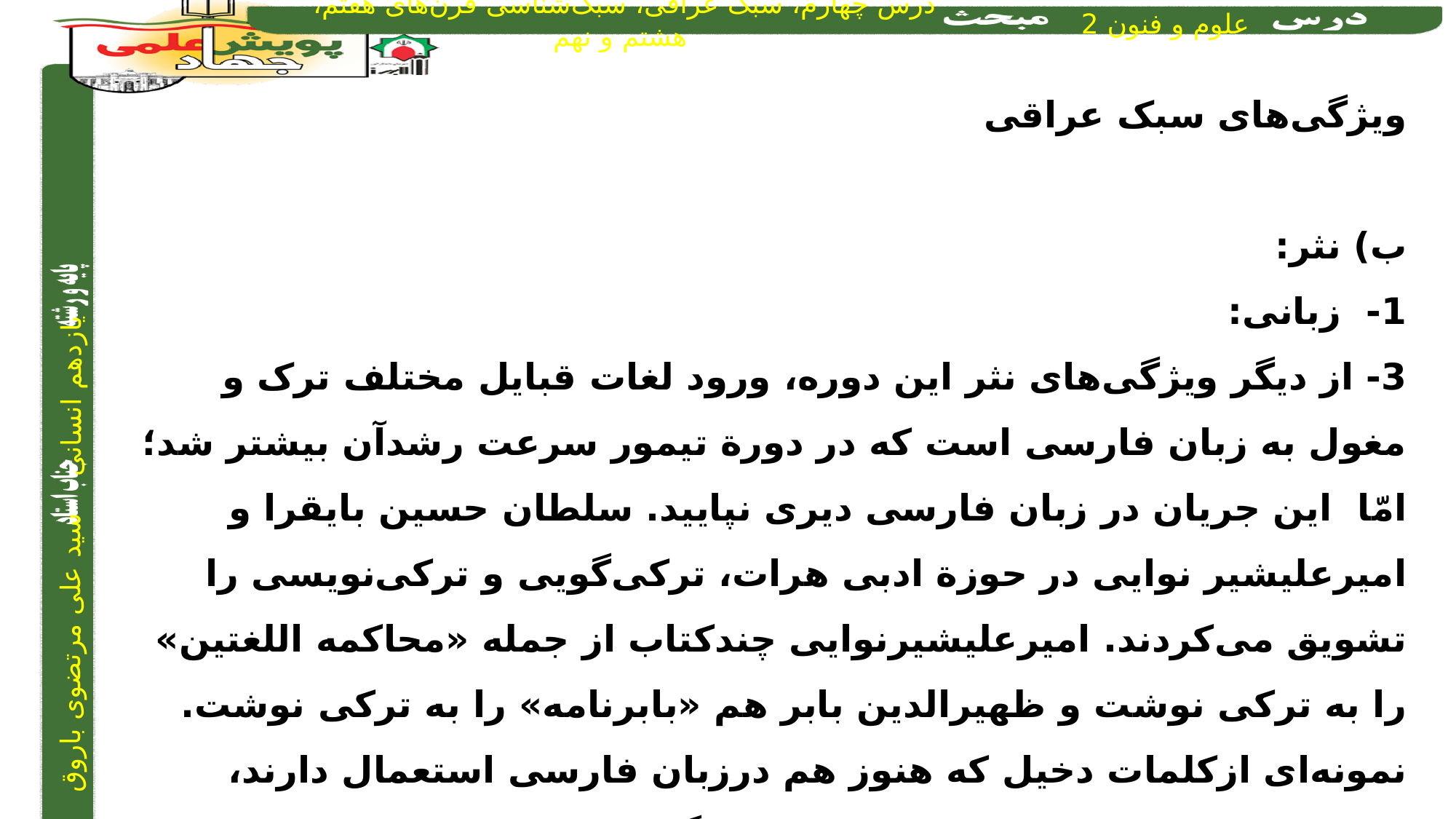

ویژگی‌های سبک عراقی

ب) نثر:
1-  زبانی:
3- از دیگر ویژگی‌های نثر این دوره، ورود لغات قبایل مختلف ترک و مغول به زبان فارسی است که در دورة تیمور سرعت رشدآن بیشتر شد؛  امّا  این جریان در زبان فارسی دیری نپایید. سلطان حسین بایقرا و امیرعلیشیر نوایی در حوزة ادبی هرات، ترکی‌گویی و ترکی‌نویسی را تشویق می‌کردند. امیرعلیشیرنوایی چندکتاب از جمله «محاکمه اللغتین» را به ترکی نوشت و ظهیرالدین بابر هم «بابرنامه» را به ترکی نوشت.
نمونه‌ای ازکلمات دخیل که هنوز هم درزبان فارسی استعمال دارند، عبارت‌اند از: ییلاق و قشلاق (سردسیر وگرمسیر)،  قشون (ارتش) و یورش (هجوم)